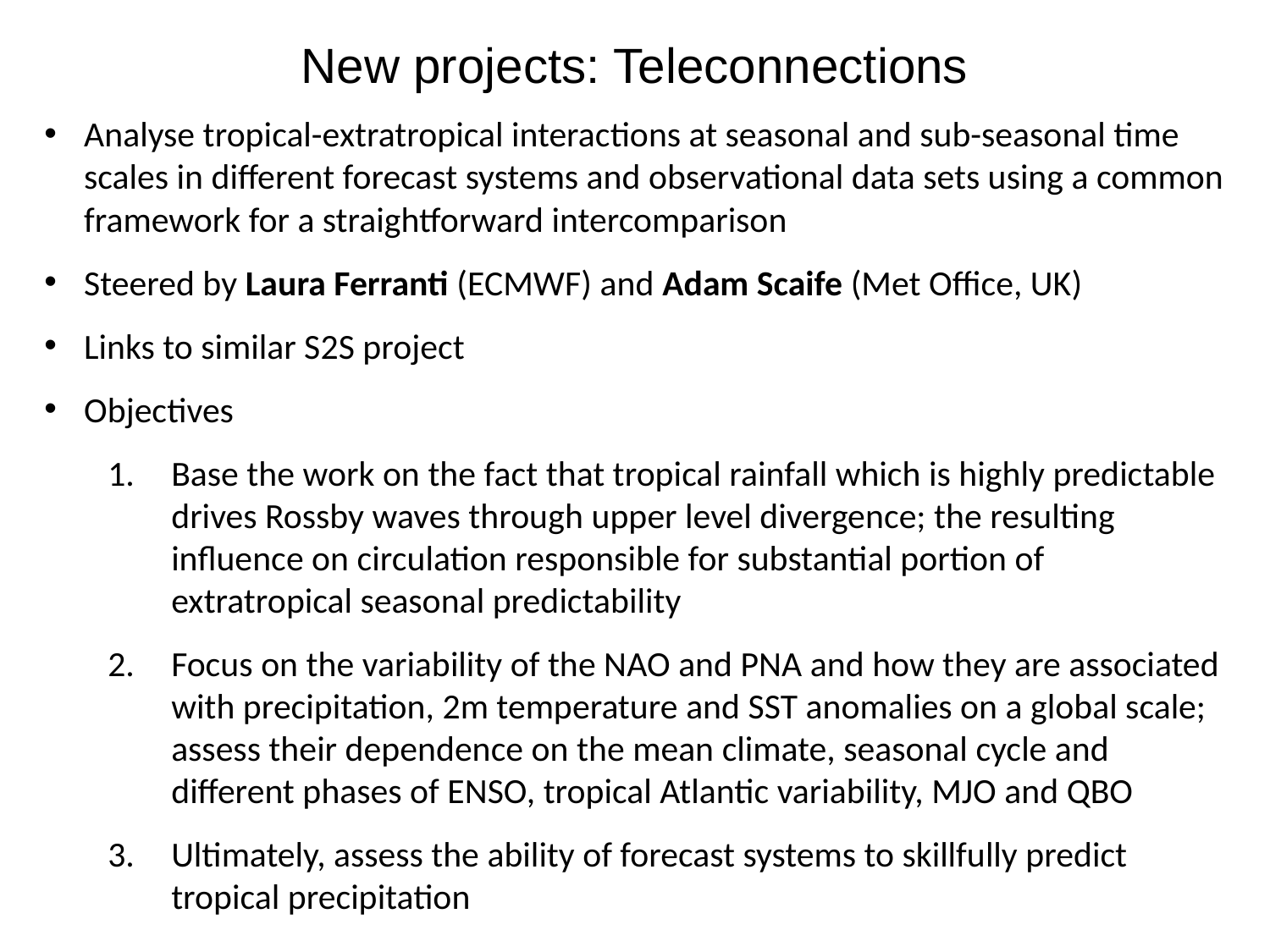

New projects: Teleconnections
Analyse tropical-extratropical interactions at seasonal and sub-seasonal time scales in different forecast systems and observational data sets using a common framework for a straightforward intercomparison
Steered by Laura Ferranti (ECMWF) and Adam Scaife (Met Office, UK)
Links to similar S2S project
Objectives
Base the work on the fact that tropical rainfall which is highly predictable drives Rossby waves through upper level divergence; the resulting influence on circulation responsible for substantial portion of extratropical seasonal predictability
Focus on the variability of the NAO and PNA and how they are associated with precipitation, 2m temperature and SST anomalies on a global scale; assess their dependence on the mean climate, seasonal cycle and different phases of ENSO, tropical Atlantic variability, MJO and QBO
Ultimately, assess the ability of forecast systems to skillfully predict tropical precipitation